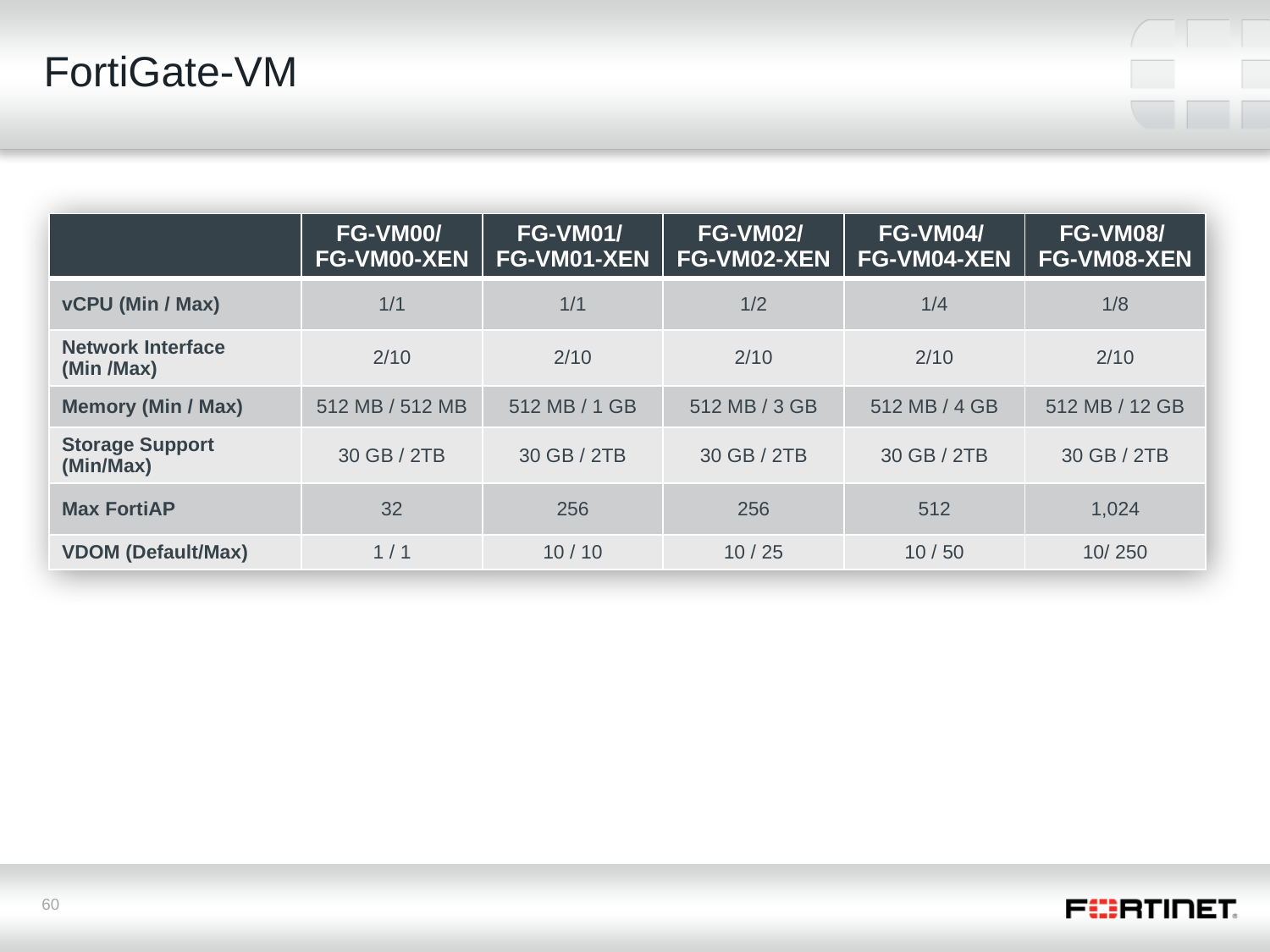

# FortiGate-VM
|  | FG-VM00/ FG-VM00-XEN | FG-VM01/ FG-VM01-XEN | FG-VM02/ FG-VM02-XEN | FG-VM04/ FG-VM04-XEN | FG-VM08/ FG-VM08-XEN |
| --- | --- | --- | --- | --- | --- |
| vCPU (Min / Max) | 1/1 | 1/1 | 1/2 | 1/4 | 1/8 |
| Network Interface (Min /Max) | 2/10 | 2/10 | 2/10 | 2/10 | 2/10 |
| Memory (Min / Max) | 512 MB / 512 MB | 512 MB / 1 GB | 512 MB / 3 GB | 512 MB / 4 GB | 512 MB / 12 GB |
| Storage Support (Min/Max) | 30 GB / 2TB | 30 GB / 2TB | 30 GB / 2TB | 30 GB / 2TB | 30 GB / 2TB |
| Max FortiAP | 32 | 256 | 256 | 512 | 1,024 |
| VDOM (Default/Max) | 1 / 1 | 10 / 10 | 10 / 25 | 10 / 50 | 10/ 250 |